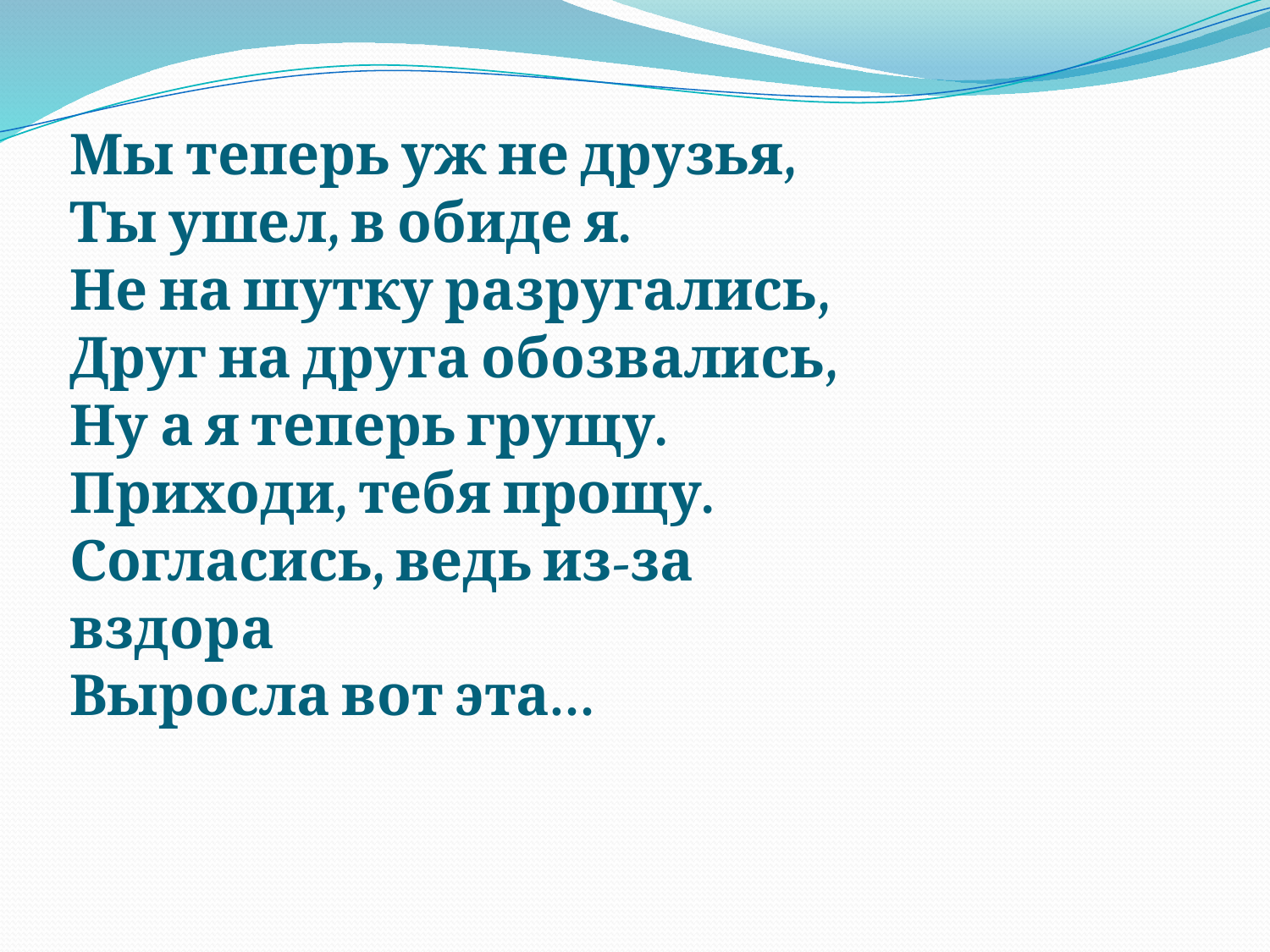

# Мы теперь уж не друзья, Ты ушел, в обиде я. Не на шутку разругались, Друг на друга обозвались, Ну а я теперь грущу. Приходи, тебя прощу. Согласись, ведь из-за вздора Выросла вот эта…